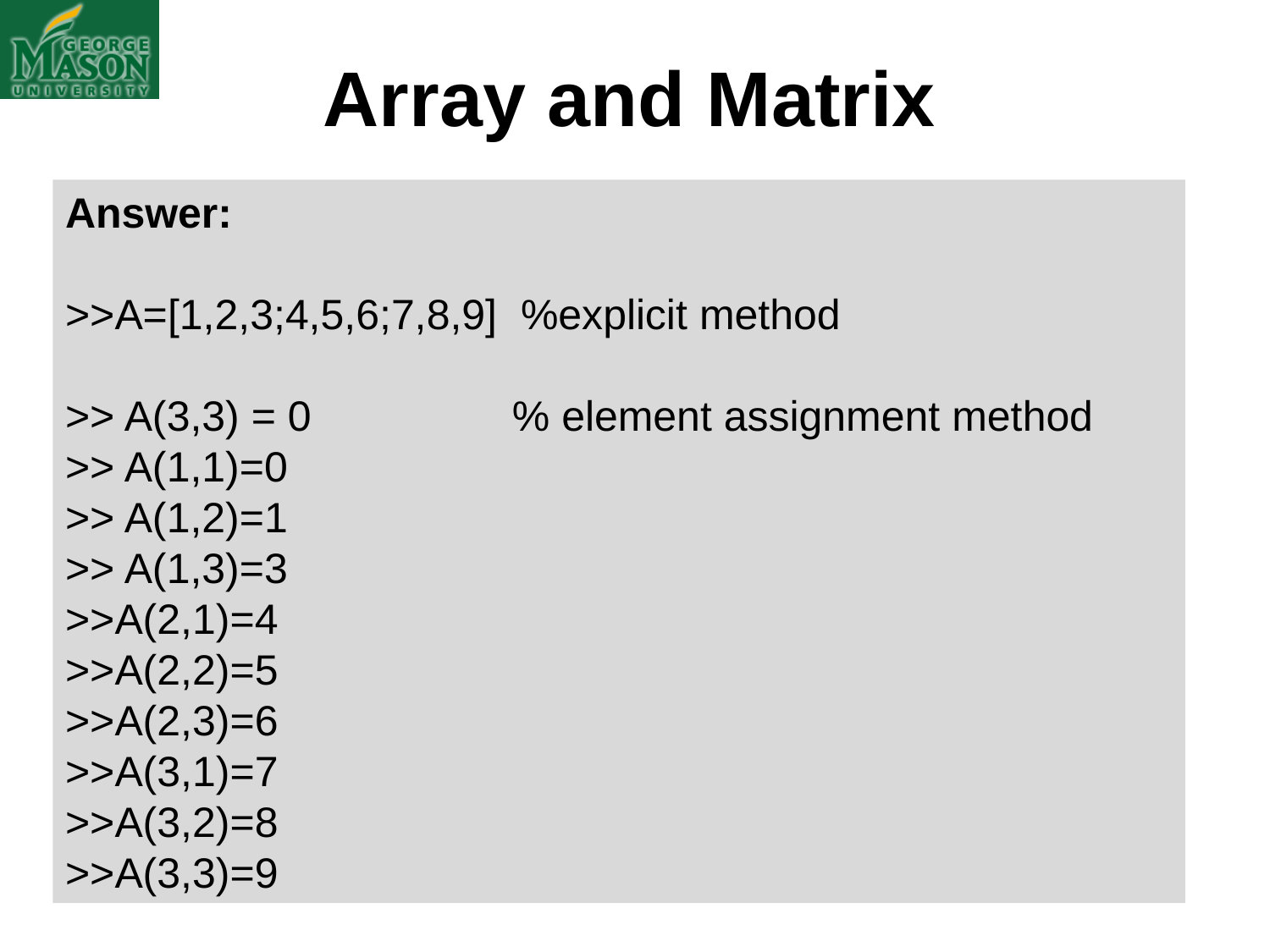

# Array and Matrix
Answer:

>>A=[1,2,3;4,5,6;7,8,9]  %explicit method

>> A(3,3) = 0                 % element assignment method
>> A(1,1)=0
>> A(1,2)=1
>> A(1,3)=3
>>A(2,1)=4
>>A(2,2)=5
>>A(2,3)=6
>>A(3,1)=7
>>A(3,2)=8
>>A(3,3)=9